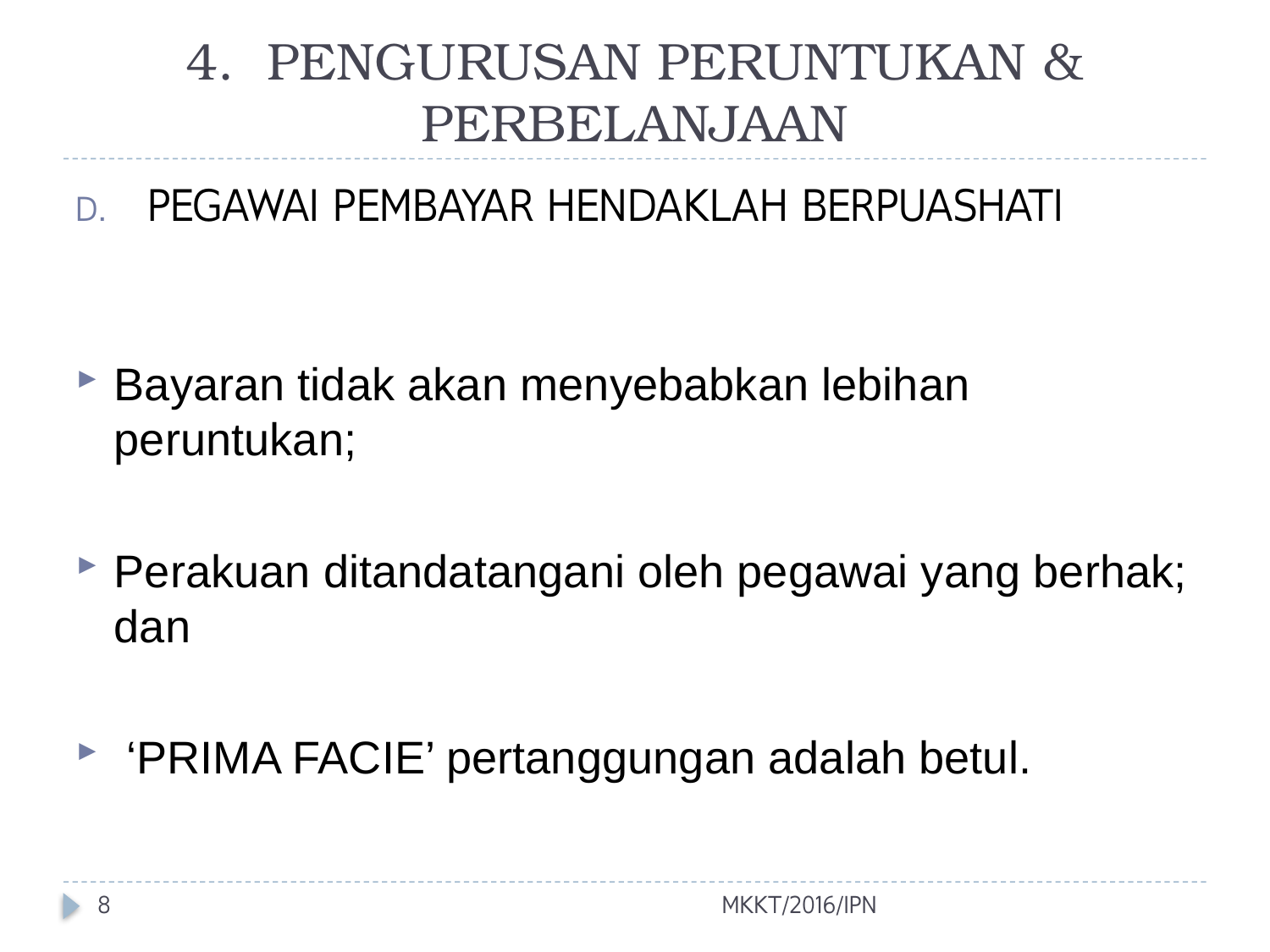

# 4.  PENGURUSAN PERUNTUKAN & PERBELANJAAN
PEGAWAI PEMBAYAR HENDAKLAH BERPUASHATI

Bayaran tidak akan menyebabkan lebihan peruntukan;

Perakuan ditandatangani oleh pegawai yang berhak; dan

 ‘PRIMA FACIE’ pertanggungan adalah betul.

8
MKKT/2016/IPN